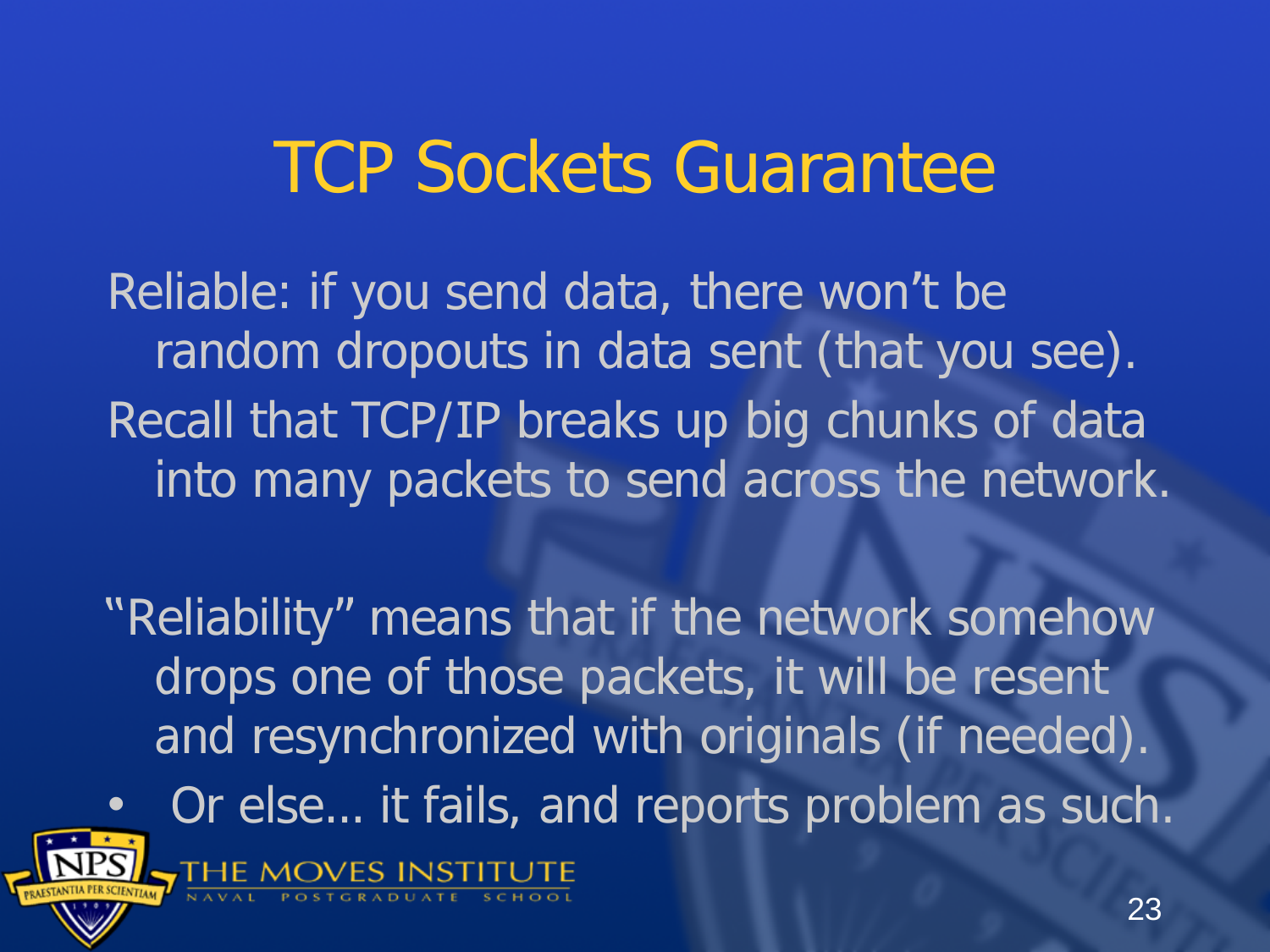

# TCP Sockets Guarantee
Reliable: if you send data, there won’t be random dropouts in data sent (that you see).
Recall that TCP/IP breaks up big chunks of data into many packets to send across the network.

“Reliability” means that if the network somehow drops one of those packets, it will be resent and resynchronized with originals (if needed).
Or else… it fails, and reports problem as such.

23